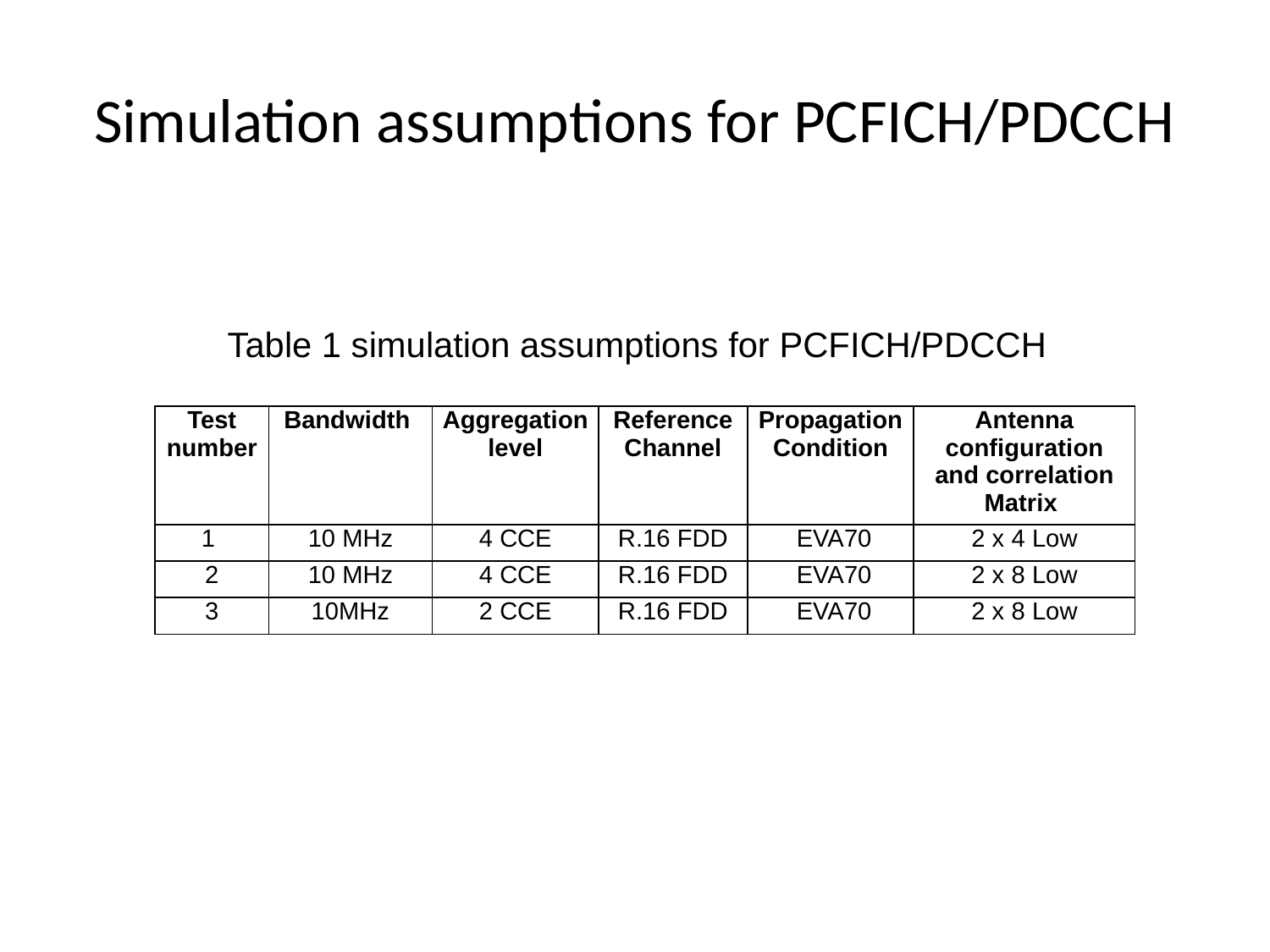

Table 4 simulation assumptions for PCFICH/PDCCH, 1Tx

# Simulation assumptions for PCFICH/PDCCH
Table 1 simulation assumptions for PCFICH/PDCCH
| Test number | Bandwidth | Aggregation level | Reference Channel | Propagation Condition | Antenna configuration and correlation Matrix |
| --- | --- | --- | --- | --- | --- |
| 1 | 10 MHz | 4 CCE | R.16 FDD | EVA70 | 2 x 4 Low |
| 2 | 10 MHz | 4 CCE | R.16 FDD | EVA70 | 2 x 8 Low |
| 3 | 10MHz | 2 CCE | R.16 FDD | EVA70 | 2 x 8 Low |